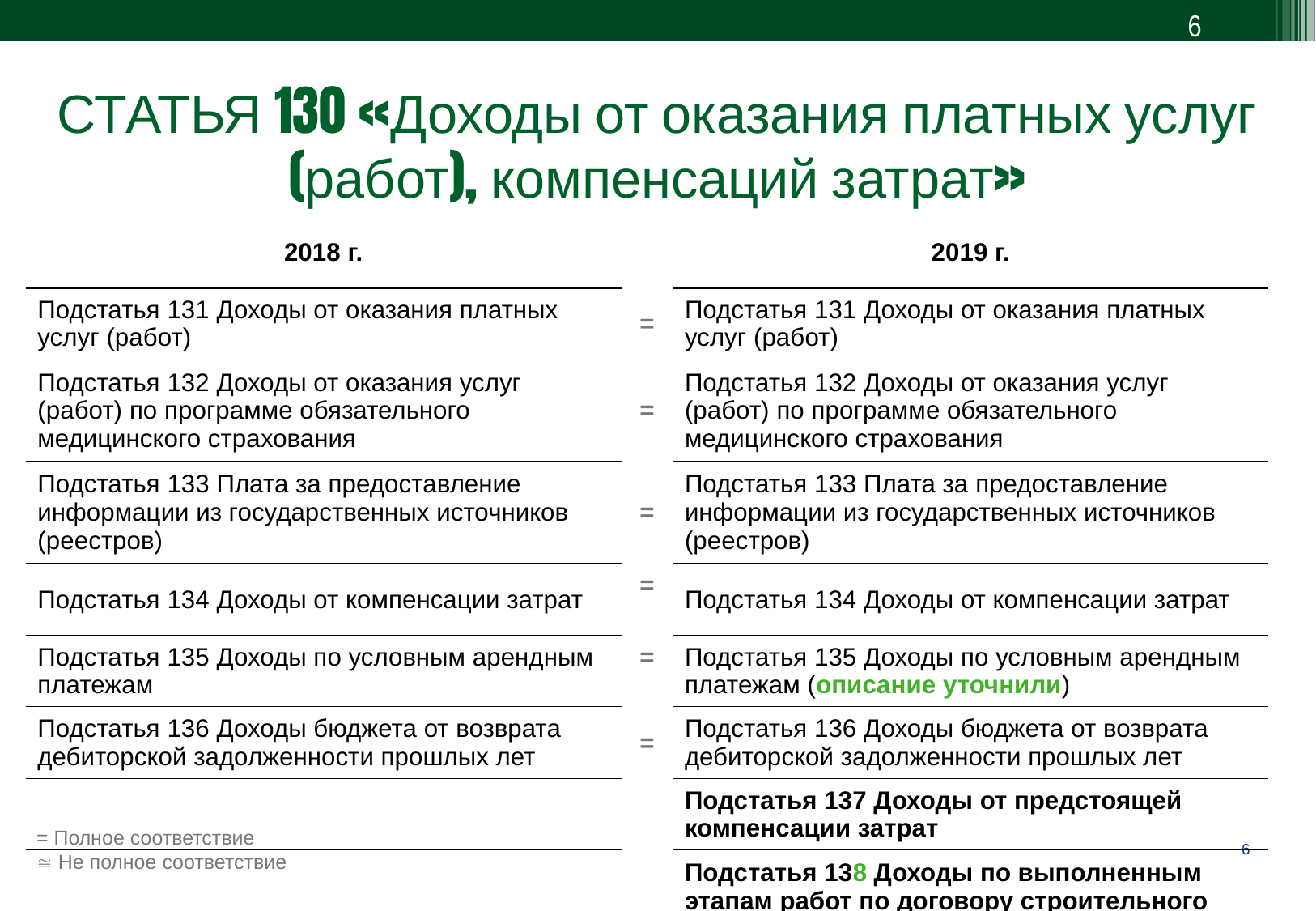

6
СТАТЬЯ 130 «Доходы от оказания платных услуг (работ), компенсаций затрат»
| 2018 г. |  | 2019 г. |
| --- | --- | --- |
| Подстатья 131 Доходы от оказания платных услуг (работ) | = | Подстатья 131 Доходы от оказания платных услуг (работ) |
| Подстатья 132 Доходы от оказания услуг (работ) по программе обязательного медицинского страхования | = | Подстатья 132 Доходы от оказания услуг (работ) по программе обязательного медицинского страхования |
| Подстатья 133 Плата за предоставление информации из государственных источников (реестров) | = | Подстатья 133 Плата за предоставление информации из государственных источников (реестров) |
| Подстатья 134 Доходы от компенсации затрат | = | Подстатья 134 Доходы от компенсации затрат |
| Подстатья 135 Доходы по условным арендным платежам | = | Подстатья 135 Доходы по условным арендным платежам (описание уточнили) |
| Подстатья 136 Доходы бюджета от возврата дебиторской задолженности прошлых лет | = | Подстатья 136 Доходы бюджета от возврата дебиторской задолженности прошлых лет |
|  |  | Подстатья 137 Доходы от предстоящей компенсации затрат |
|  |  | Подстатья 138 Доходы по выполненным этапам работ по договору строительного подряда |
= Полное соответствие
≅ Не полное соответствие